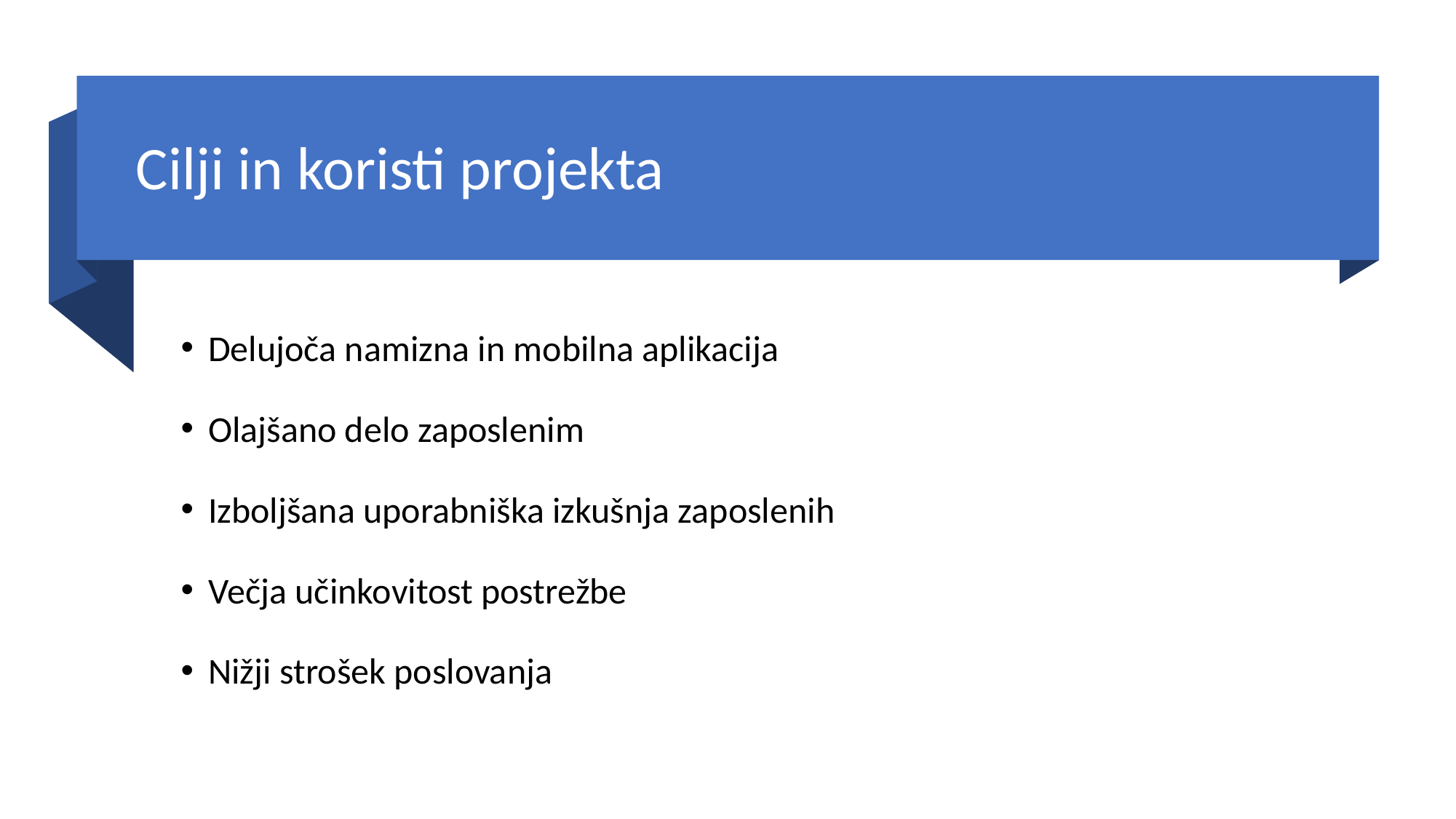

# Cilji in koristi projekta
Delujoča namizna in mobilna aplikacija
Olajšano delo zaposlenim
Izboljšana uporabniška izkušnja zaposlenih
Večja učinkovitost postrežbe
Nižji strošek poslovanja